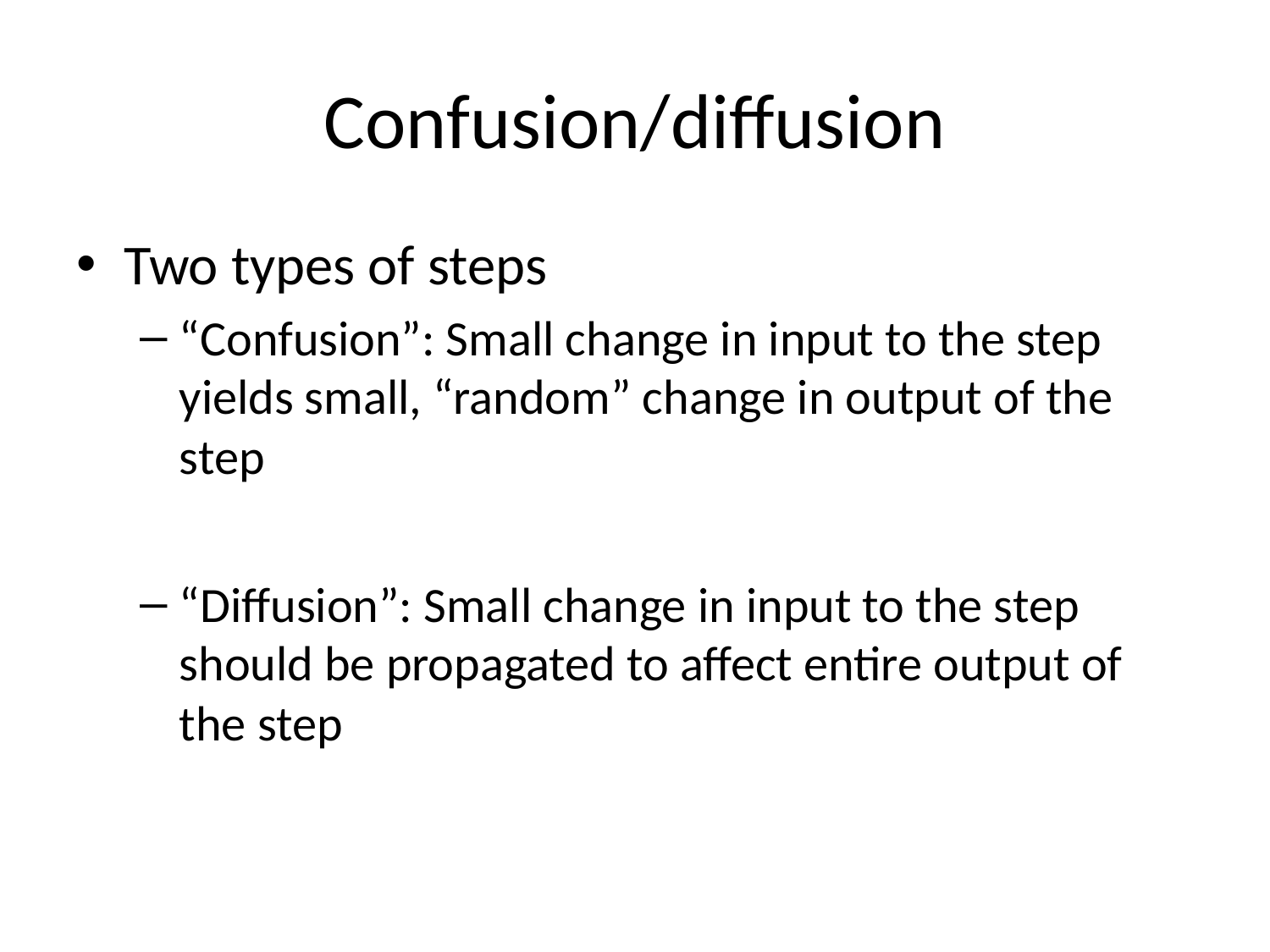

# Confusion/diffusion
Two types of steps
“Confusion”: Small change in input to the step yields small, “random” change in output of the step

“Diffusion”: Small change in input to the step should be propagated to affect entire output of the step